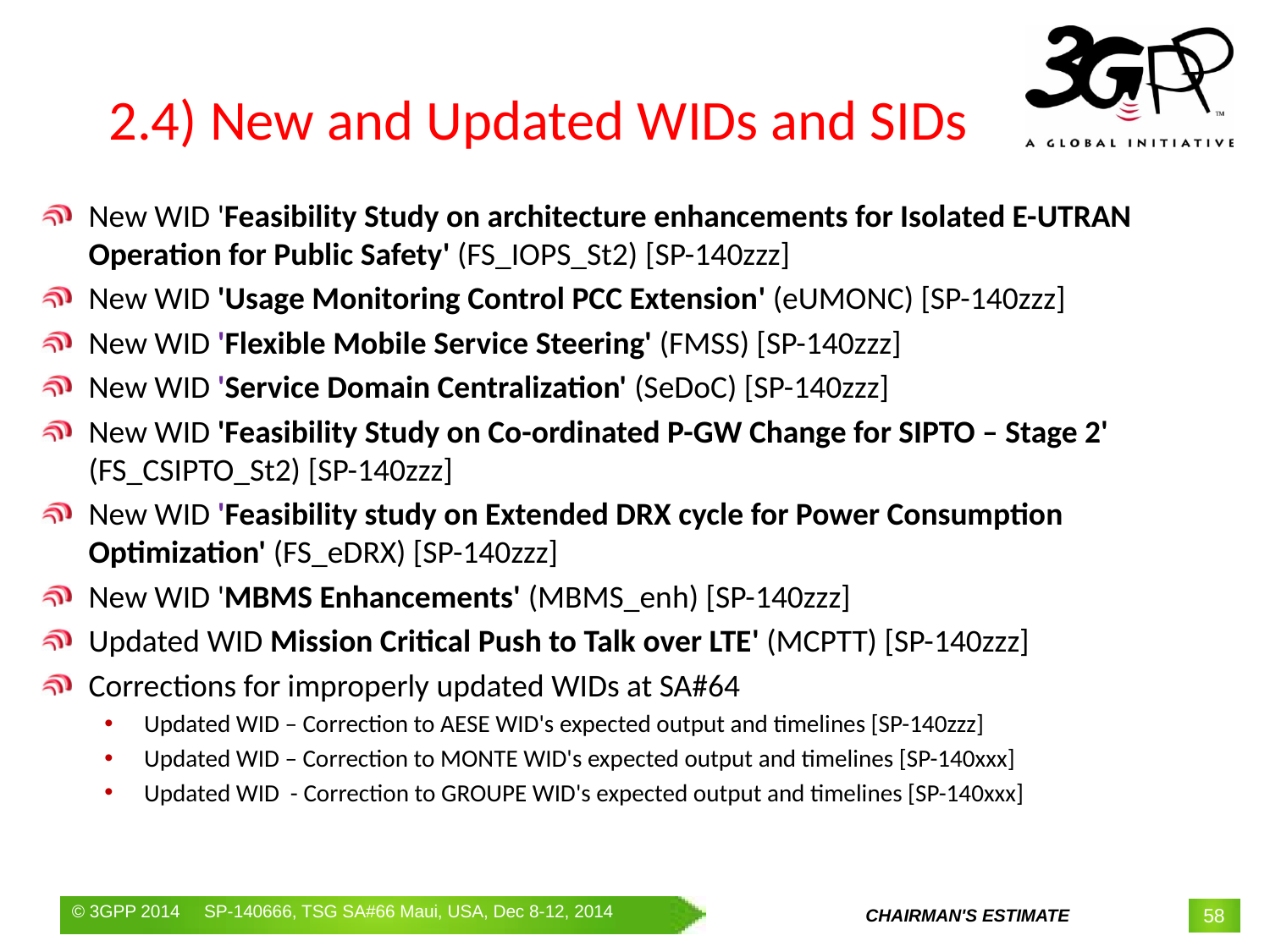

# 2.4) New and Updated WIDs and SIDs
New WID 'Feasibility Study on architecture enhancements for Isolated E-UTRAN Operation for Public Safety' (FS_IOPS_St2) [SP-140zzz]
New WID 'Usage Monitoring Control PCC Extension' (eUMONC) [SP-140zzz]
New WID 'Flexible Mobile Service Steering' (FMSS) [SP-140zzz]
New WID 'Service Domain Centralization' (SeDoC) [SP-140zzz]
New WID 'Feasibility Study on Co-ordinated P-GW Change for SIPTO – Stage 2' (FS_CSIPTO_St2) [SP-140zzz]
New WID 'Feasibility study on Extended DRX cycle for Power Consumption Optimization' (FS_eDRX) [SP-140zzz]
New WID 'MBMS Enhancements' (MBMS_enh) [SP-140zzz]
Updated WID Mission Critical Push to Talk over LTE' (MCPTT) [SP-140zzz]
Corrections for improperly updated WIDs at SA#64
Updated WID – Correction to AESE WID's expected output and timelines [SP-140zzz]
Updated WID – Correction to MONTE WID's expected output and timelines [SP-140xxx]
Updated WID  - Correction to GROUPE WID's expected output and timelines [SP-140xxx]

CHAIRMAN'S ESTIMATE